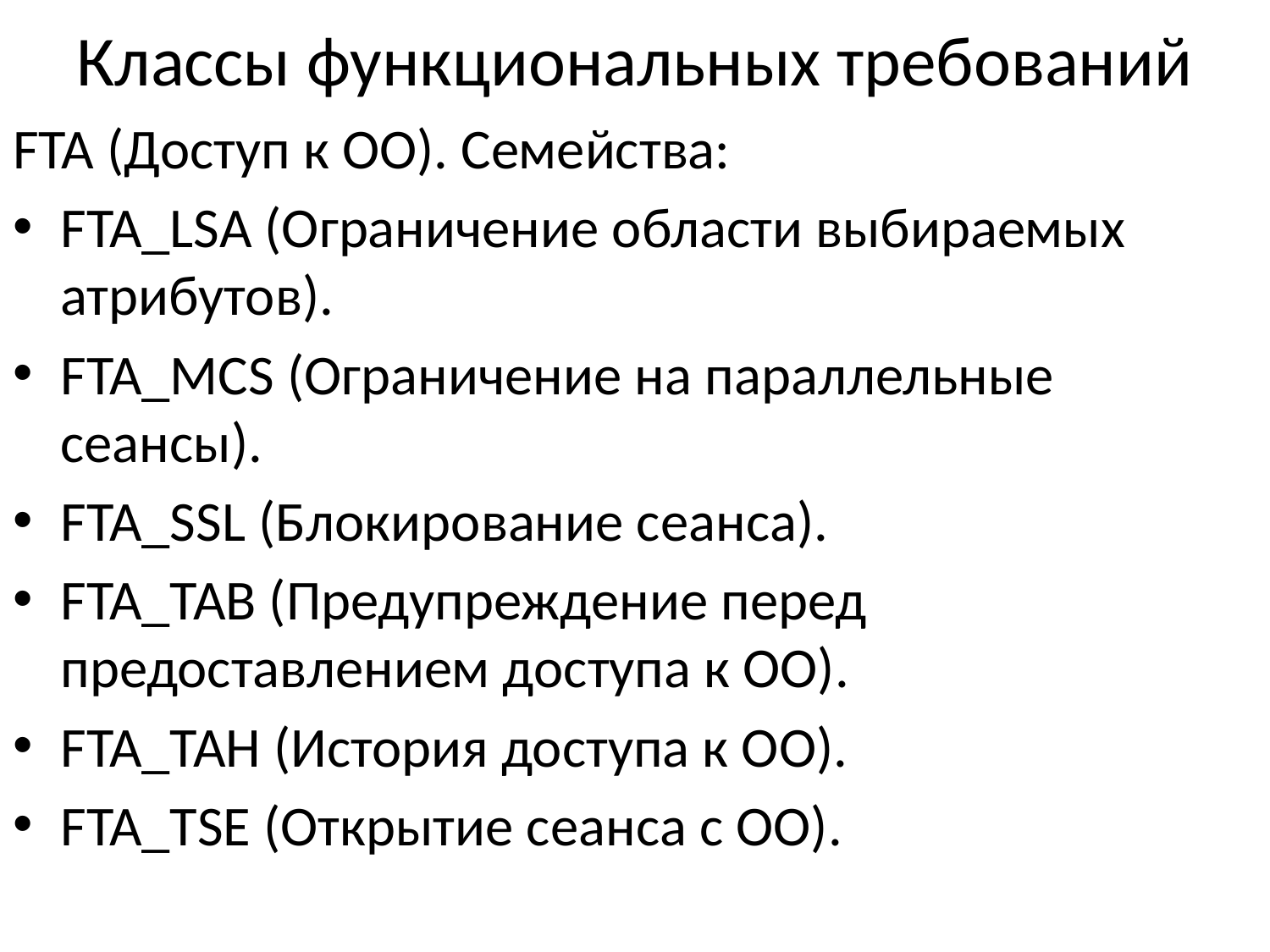

# Классы функциональных требований
FTA (Доступ к ОО). Семейства:
FTA_LSA (Ограничение области выбираемых атрибутов).
FTA_MCS (Ограничение на параллельные сеансы).
FTA_SSL (Блокирование сеанса).
FTA_TAB (Предупреждение перед предоставлением доступа к ОО).
FTA_TAH (История доступа к ОО).
FTA_TSE (Открытие сеанса с ОО).